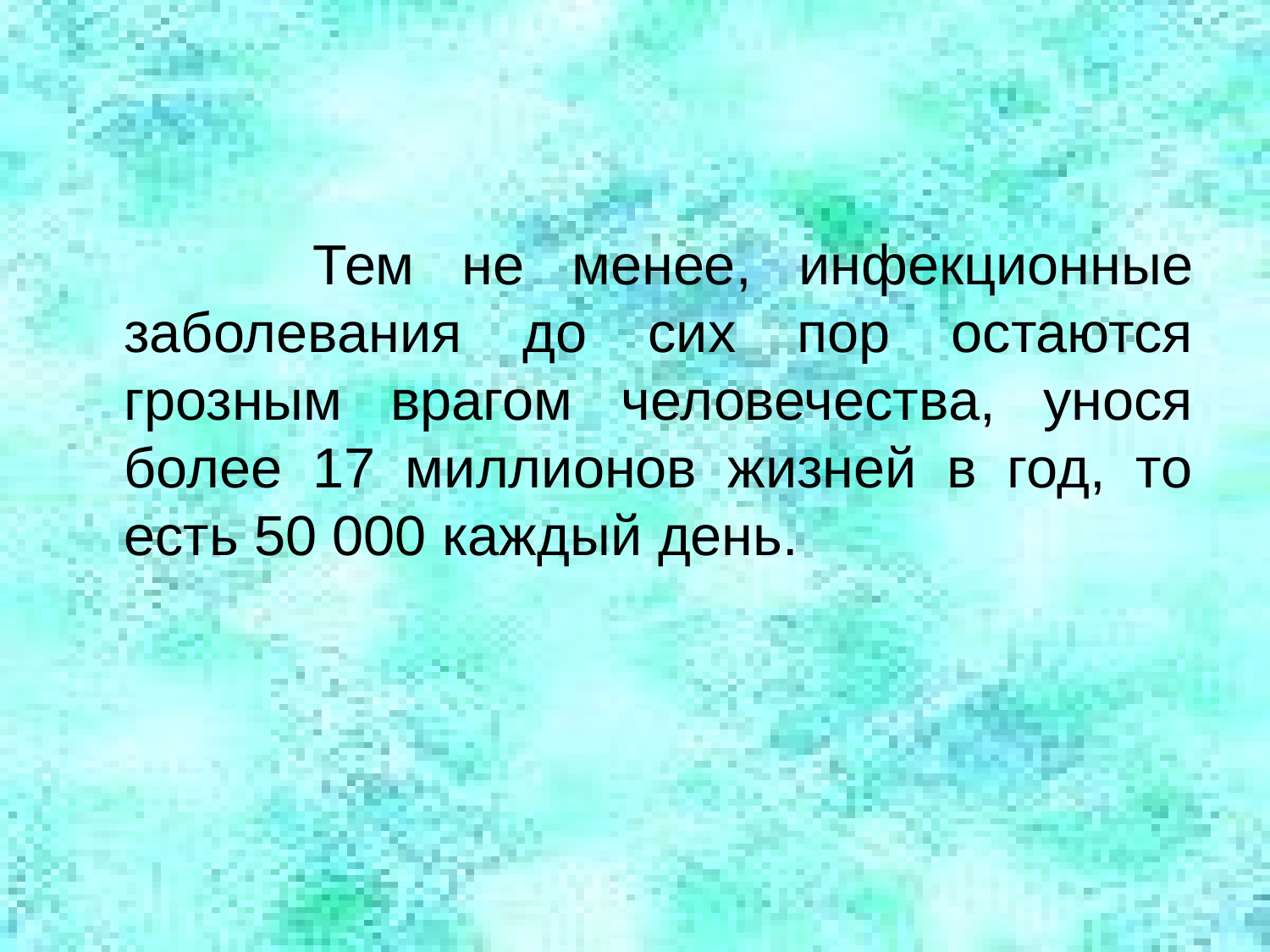

Тем не менее, инфекционные заболевания до сих пор остаются грозным врагом человечества, унося более 17 миллионов жизней в год, то есть 50 000 каждый день.